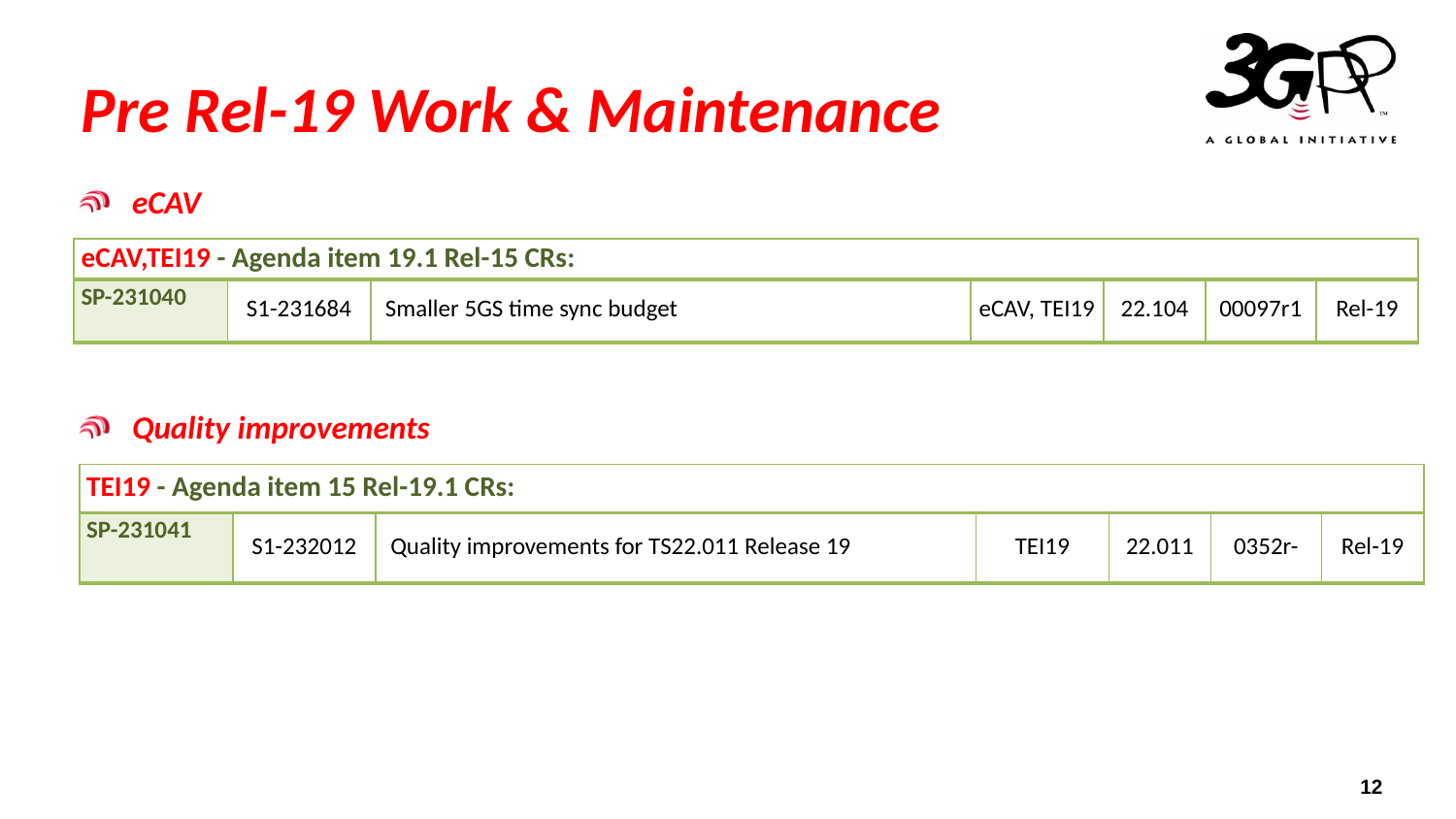

Pre Rel-19 Work & Maintenance
eCAV

| eCAV,TEI19 - Agenda item 19.1 Rel-15 CRs: |  |  |  |  |  |  |
| --- | --- | --- | --- | --- | --- | --- |
| SP-231040 | S1-231684 | Smaller 5GS time sync budget | eCAV, TEI19 | 22.104 | 00097r1 | Rel-19 |
Quality improvements

| TEI19 - Agenda item 15 Rel-19.1 CRs: |  |  |  |  |  |  |
| --- | --- | --- | --- | --- | --- | --- |
| SP-231041 | S1-232012 | Quality improvements for TS22.011 Release 19 | TEI19 | 22.011 | 0352r- | Rel-19 |